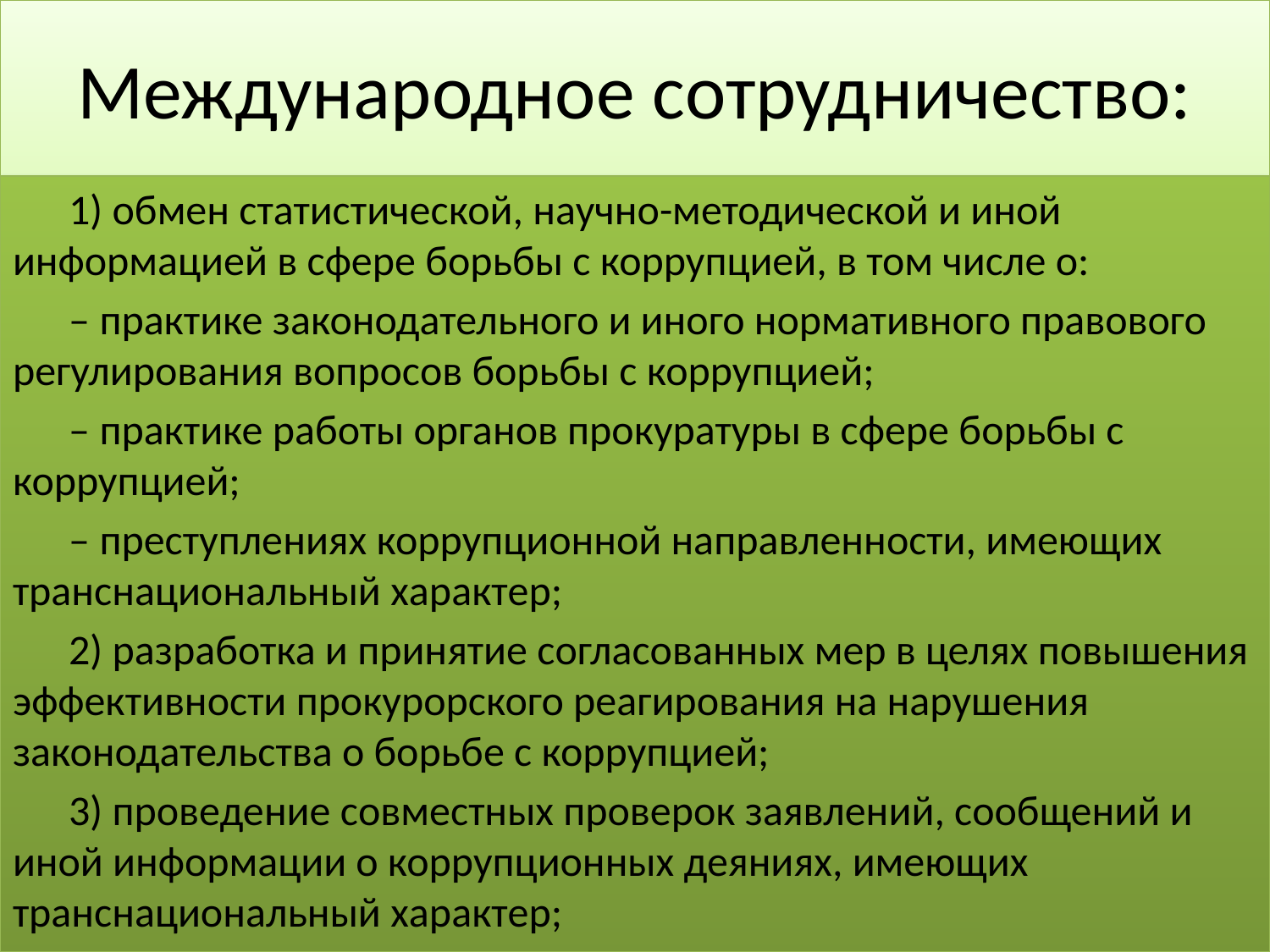

# Международное сотрудничество:
1) обмен статистической, научно-методической и иной информацией в сфере борьбы с коррупцией, в том числе о:
– практике законодательного и иного нормативного правового регулирования вопросов борьбы с коррупцией;
– практике работы органов прокуратуры в сфере борьбы с коррупцией;
– преступлениях коррупционной направленности, имеющих транснациональный характер;
2) разработка и принятие согласованных мер в целях повышения эффективности прокурорского реагирования на нарушения законодательства о борьбе с коррупцией;
3) проведение совместных проверок заявлений, сообщений и иной информации о коррупционных деяниях, имеющих транснациональный характер;
23